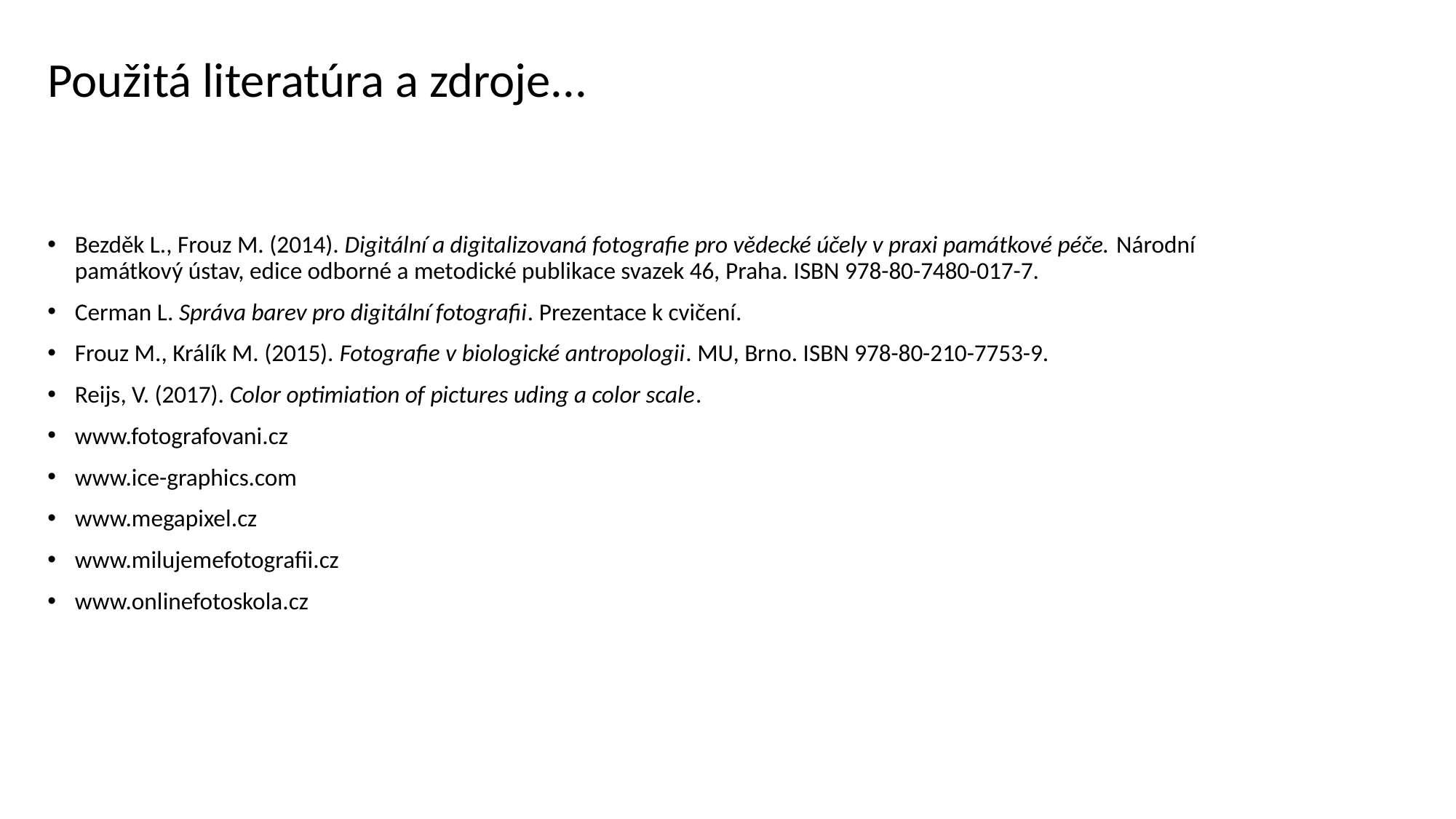

Použitá literatúra a zdroje...

Bezděk L., Frouz M. (2014). Digitální a digitalizovaná fotografie pro vědecké účely v praxi památkové péče. Národní památkový ústav, edice odborné a metodické publikace svazek 46, Praha. ISBN 978-80-7480-017-7.
Cerman L. Správa barev pro digitální fotografii. Prezentace k cvičení.
Frouz M., Králík M. (2015). Fotografie v biologické antropologii. MU, Brno. ISBN 978-80-210-7753-9.
Reijs, V. (2017). Color optimiation of pictures uding a color scale.
www.fotografovani.cz
www.ice-graphics.com
www.megapixel.cz
www.milujemefotografii.cz
www.onlinefotoskola.cz